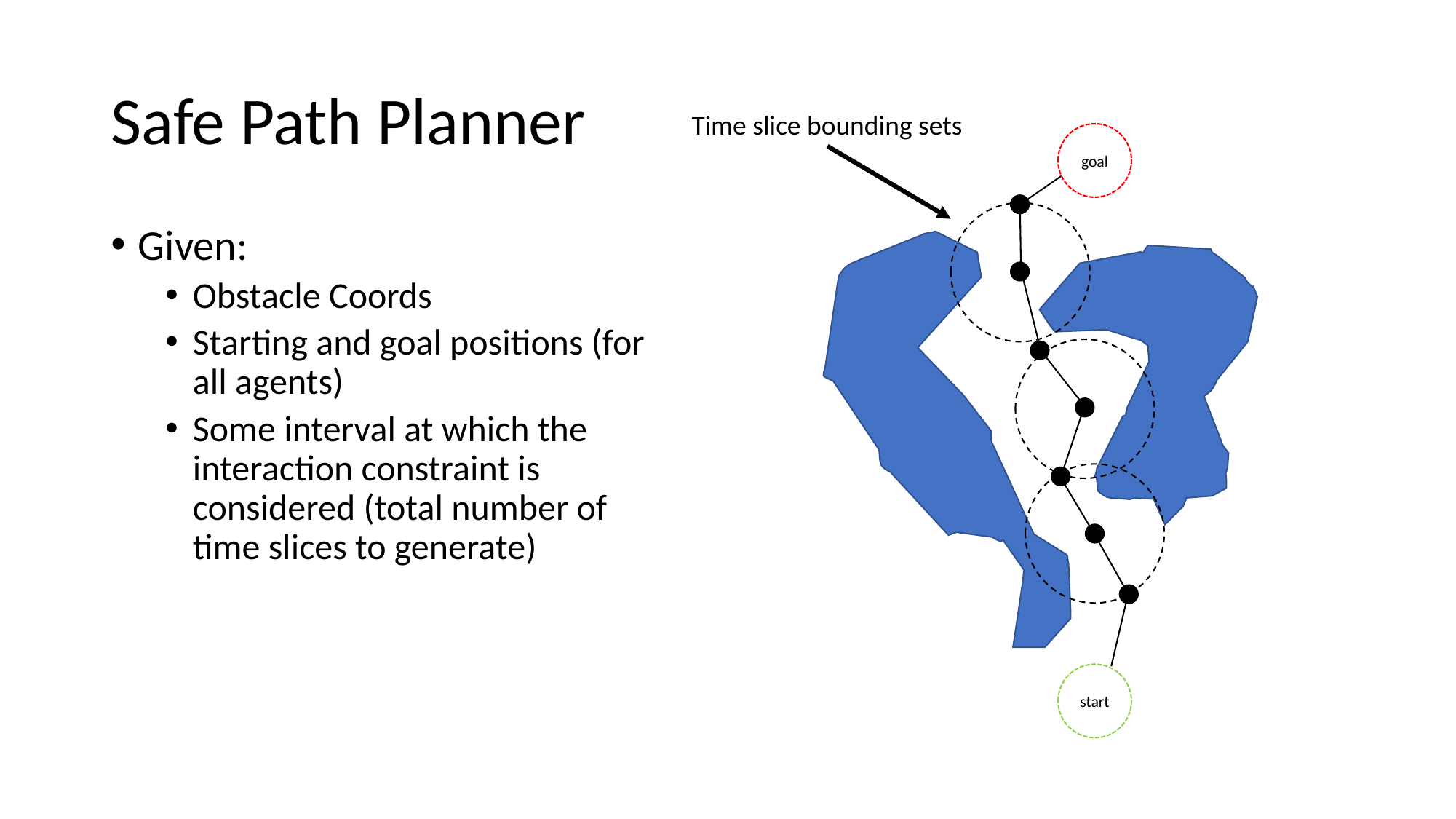

# Safe Path Planner
Time slice bounding sets
goal

start

Given:
Obstacle Coords
Starting and goal positions (for all agents)
Some interval at which the interaction constraint is considered (total number of time slices to generate)